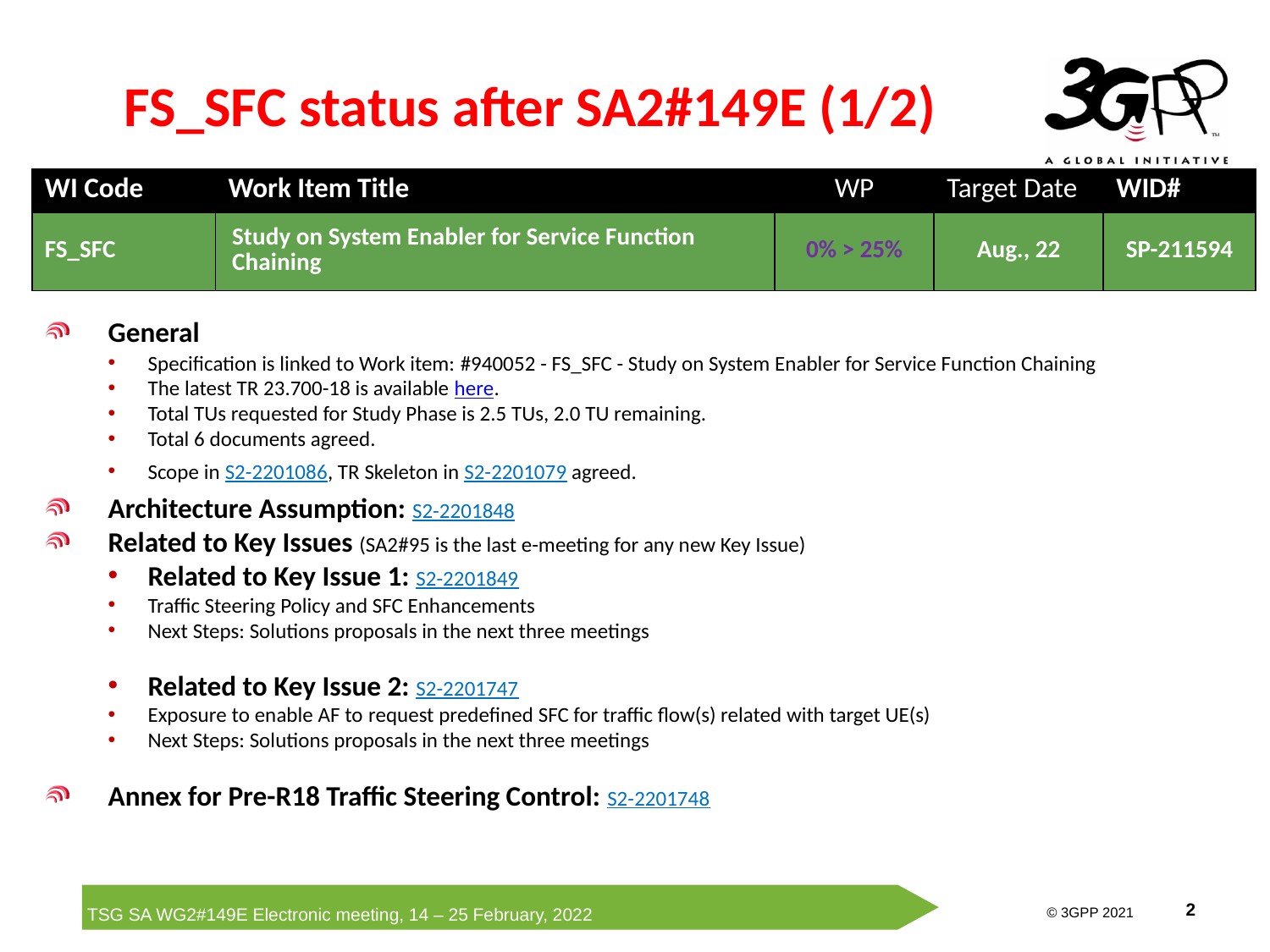

# FS_SFC status after SA2#149E (1/2)
| WI Code | Work Item Title | WP | Target Date | WID# |
| --- | --- | --- | --- | --- |
| FS\_SFC | Study on System Enabler for Service Function Chaining | 0% > 25% | Aug., 22 | SP-211594 |
General
Specification is linked to Work item: #940052 - FS_SFC - Study on System Enabler for Service Function Chaining
The latest TR 23.700-18 is available here.
Total TUs requested for Study Phase is 2.5 TUs, 2.0 TU remaining.
Total 6 documents agreed.
Scope in S2-2201086, TR Skeleton in S2-2201079 agreed.
Architecture Assumption: S2-2201848
Related to Key Issues (SA2#95 is the last e-meeting for any new Key Issue)
Related to Key Issue 1: S2-2201849
Traffic Steering Policy and SFC Enhancements
Next Steps: Solutions proposals in the next three meetings

Related to Key Issue 2: S2-2201747
Exposure to enable AF to request predefined SFC for traffic flow(s) related with target UE(s)
Next Steps: Solutions proposals in the next three meetings

Annex for Pre-R18 Traffic Steering Control: S2-2201748